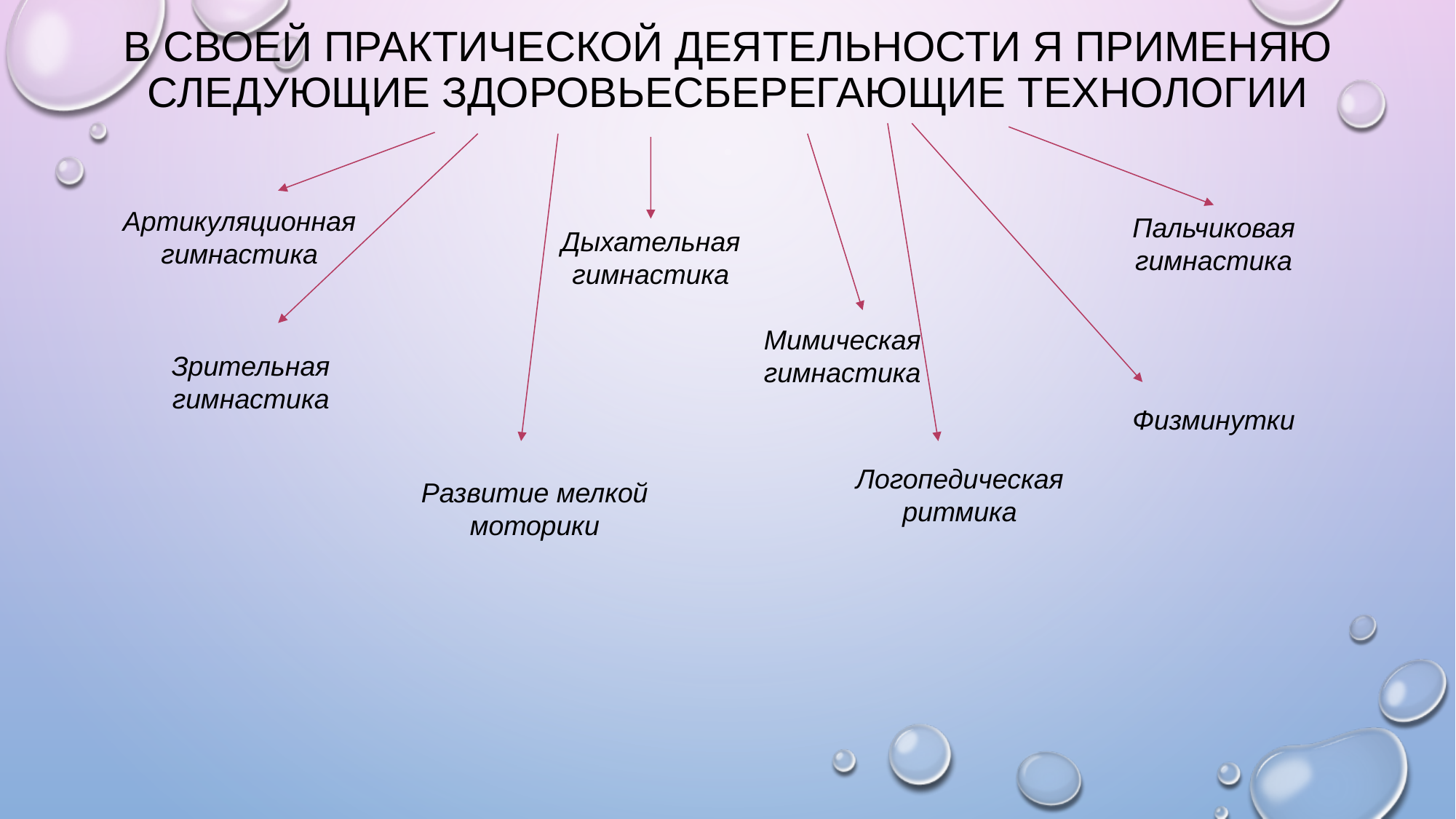

# В своей практической деятельности я применяю следующие здоровьесберегающие технологии
Артикуляционная гимнастика
Пальчиковая гимнастика
Дыхательная гимнастика
Мимическая гимнастика
Зрительная гимнастика
Физминутки
Логопедическая ритмика
Развитие мелкой моторики